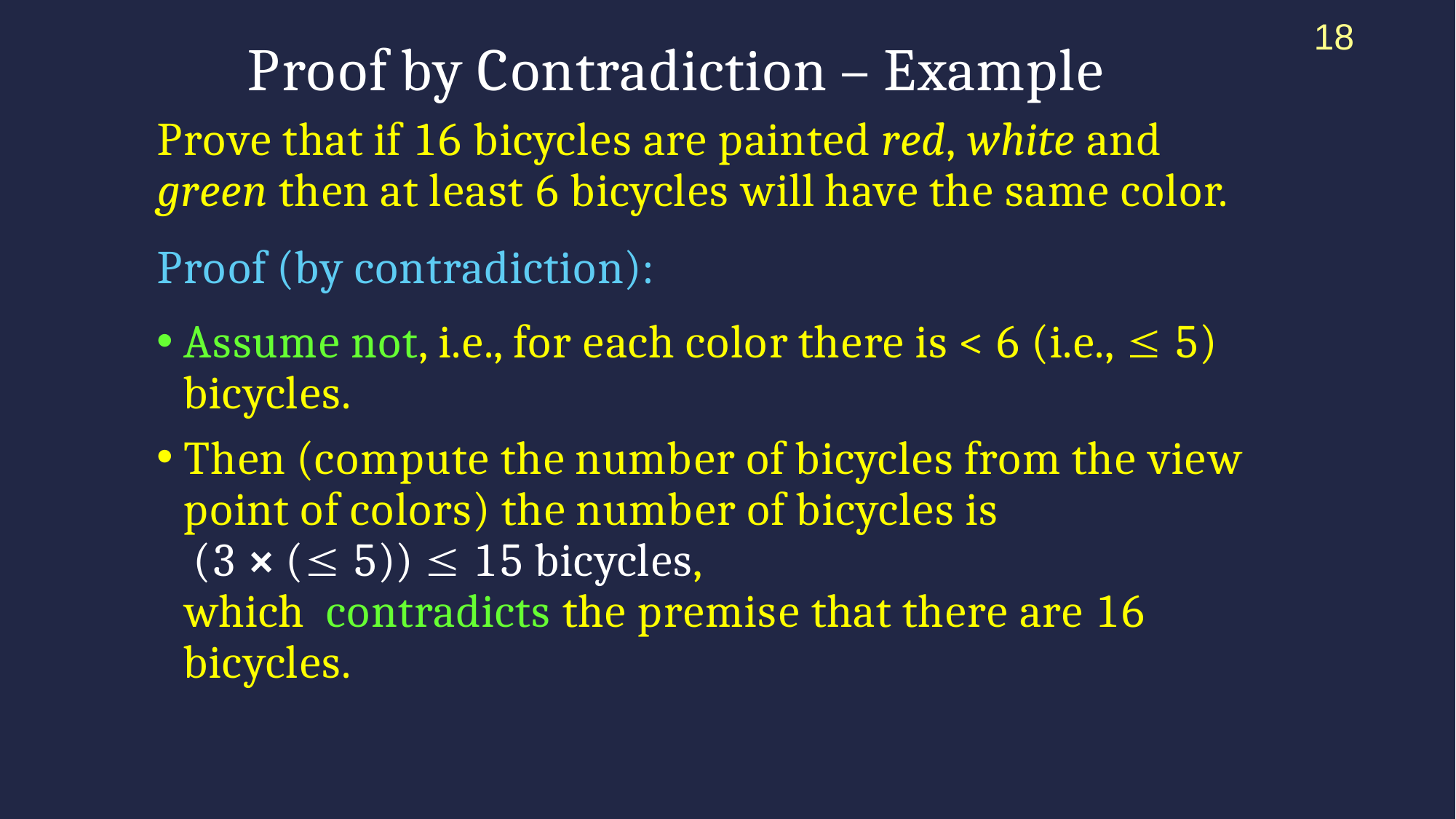

18
# Proof by Contradiction – Example
Prove that if 16 bicycles are painted red, white and green then at least 6 bicycles will have the same color.
Proof (by contradiction):
Assume not, i.e., for each color there is < 6 (i.e., ≤ 5) bicycles.
Then (compute the number of bicycles from the view point of colors) the number of bicycles is
 (3 × (≤ 5)) ≤ 15 bicycles,
which  contradicts the premise that there are 16 bicycles.